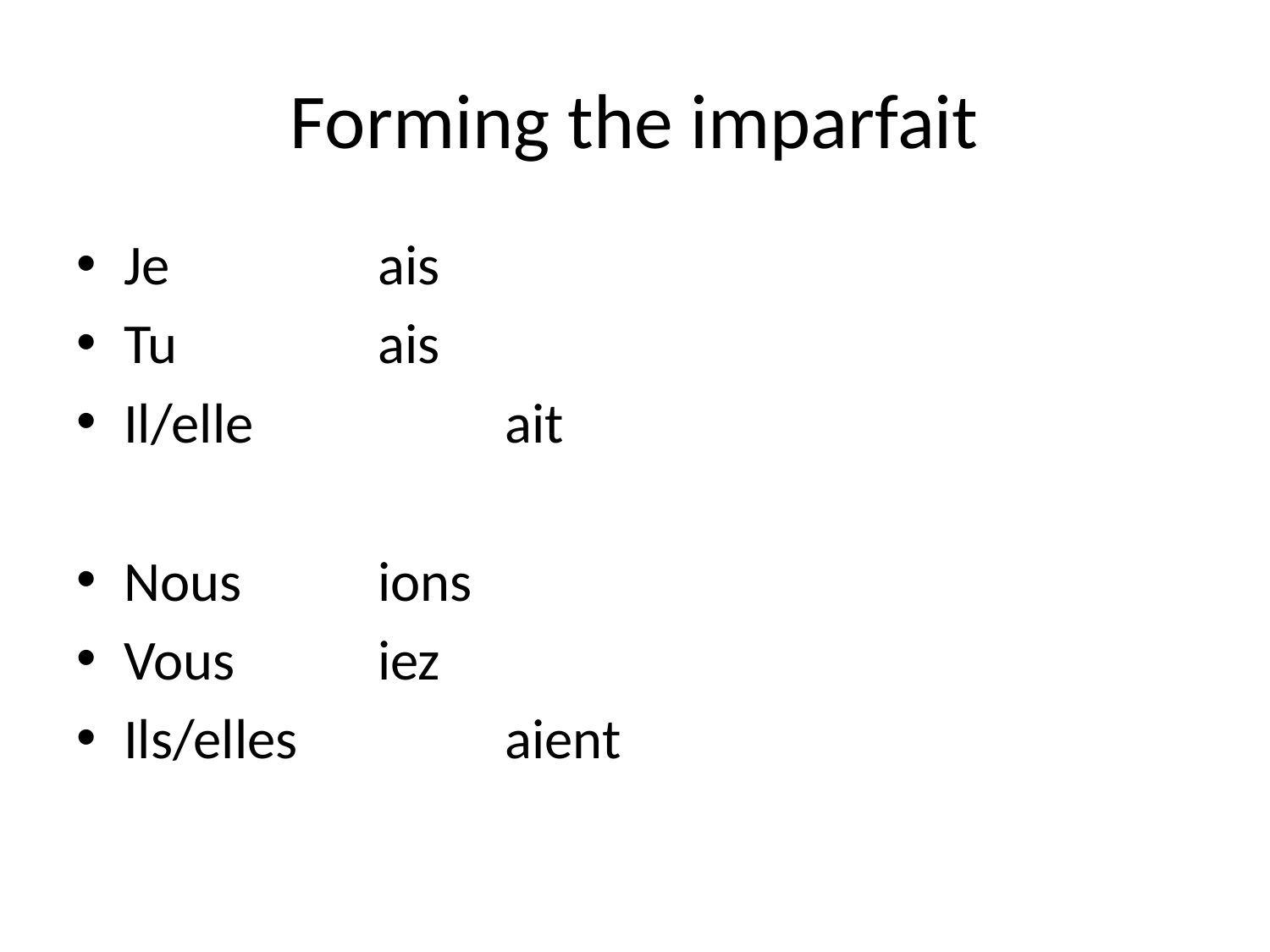

# Forming the imparfait
Je     		ais
Tu    		ais
Il/elle		ait

Nous		ions
Vous		iez
Ils/elles		aient